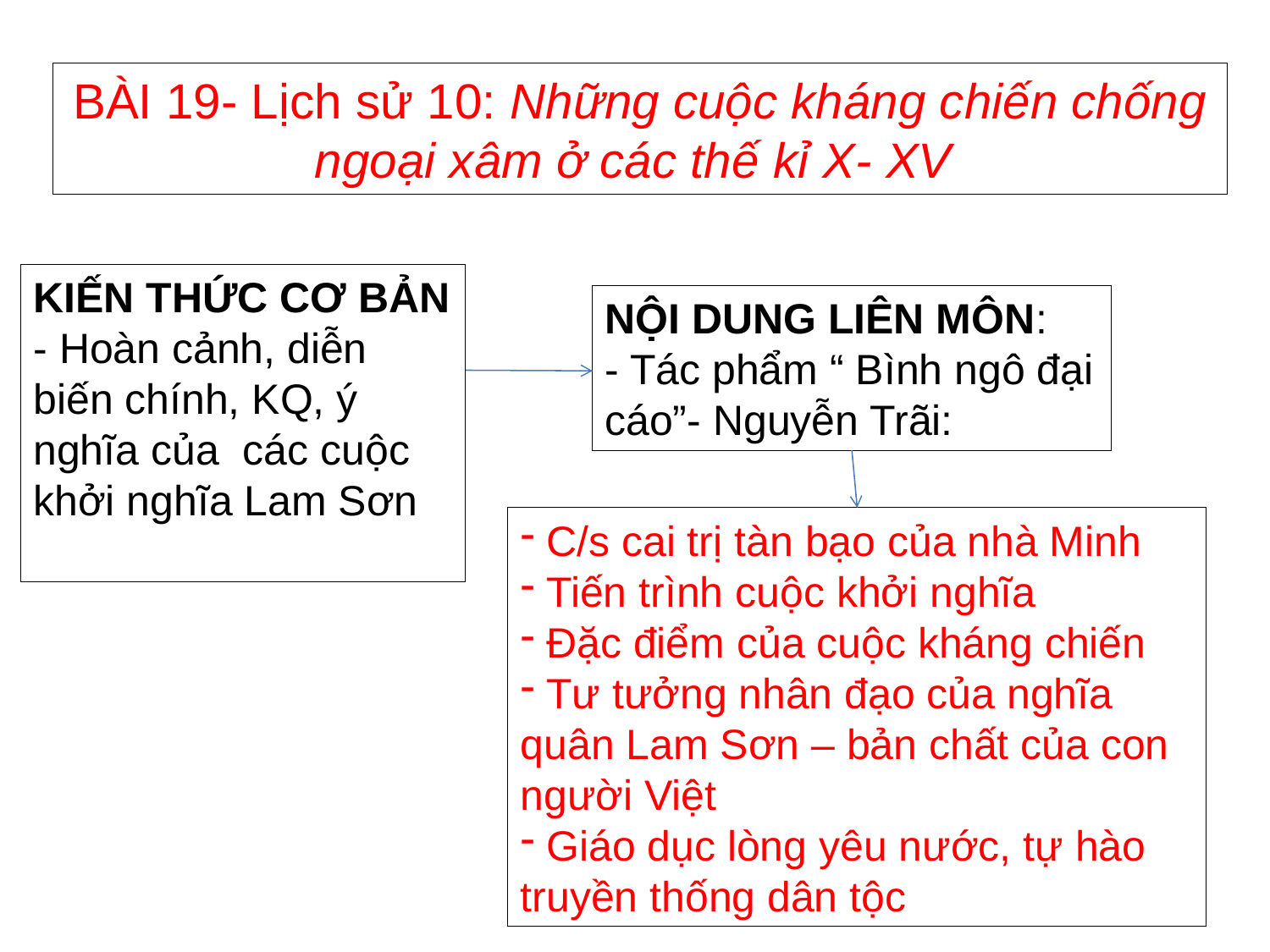

BÀI 19- Lịch sử 10: Những cuộc kháng chiến chống ngoại xâm ở các thế kỉ X- XV
KIẾN THỨC CƠ BẢN
- Hoàn cảnh, diễn biến chính, KQ, ý nghĩa của  các cuộc khởi nghĩa Lam Sơn

NỘI DUNG LIÊN MÔN:
- Tác phẩm “ Bình ngô đại cáo”- Nguyễn Trãi:
 C/s cai trị tàn bạo của nhà Minh
 Tiến trình cuộc khởi nghĩa
 Đặc điểm của cuộc kháng chiến
 Tư tưởng nhân đạo của nghĩa quân Lam Sơn – bản chất của con người Việt
 Giáo dục lòng yêu nước, tự hào truyền thống dân tộc